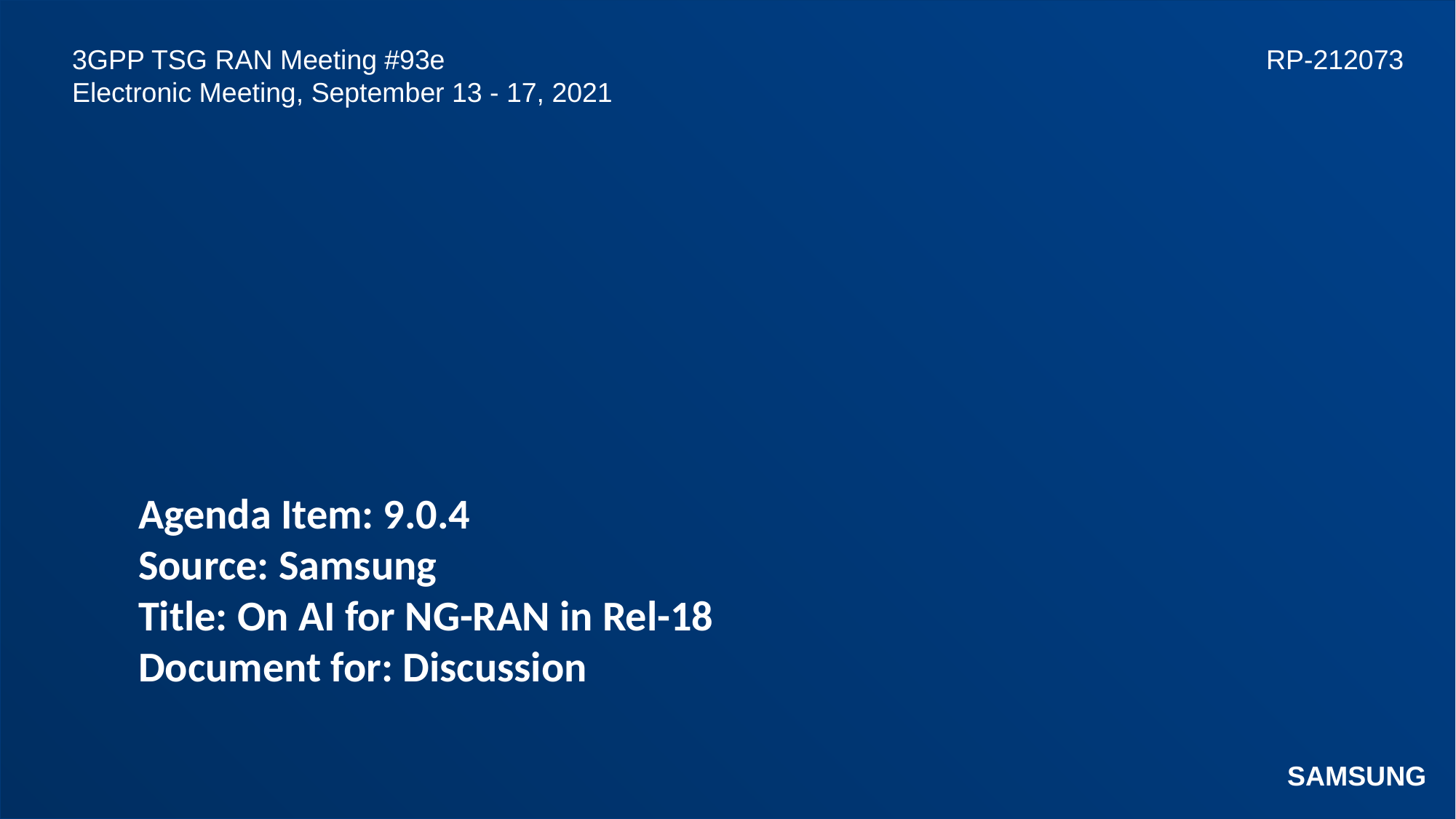

3GPP TSG RAN Meeting #93e
Electronic Meeting, September 13 - 17, 2021
RP-212073

Agenda Item: 9.0.4
Source: Samsung
Title: On AI for NG-RAN in Rel-18
Document for: Discussion
SAMSUNG